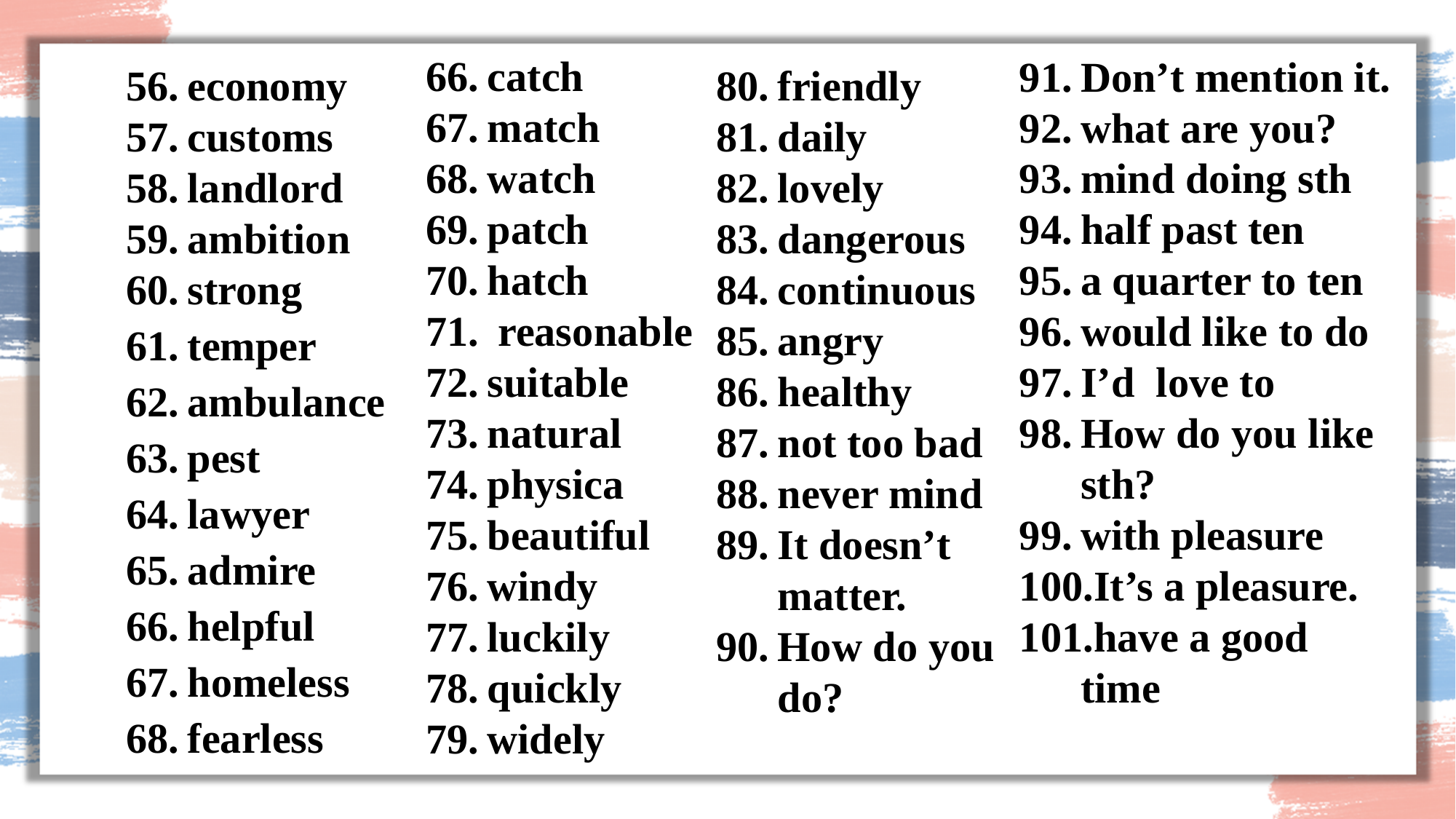

catch
match
watch
patch
hatch
 reasonable
suitable
natural
physica
beautiful
windy
luckily
quickly
widely
Don’t mention it.
what are you?
mind doing sth
half past ten
a quarter to ten
would like to do
I’d  love to
How do you like sth?
with pleasure
It’s a pleasure.
have a good time
economy
customs
landlord
ambition
strong
temper
ambulance
pest
lawyer
admire
helpful
homeless
fearless

friendly
daily
lovely
dangerous
continuous
angry
healthy
not too bad
never mind
It doesn’t matter.
How do you do?